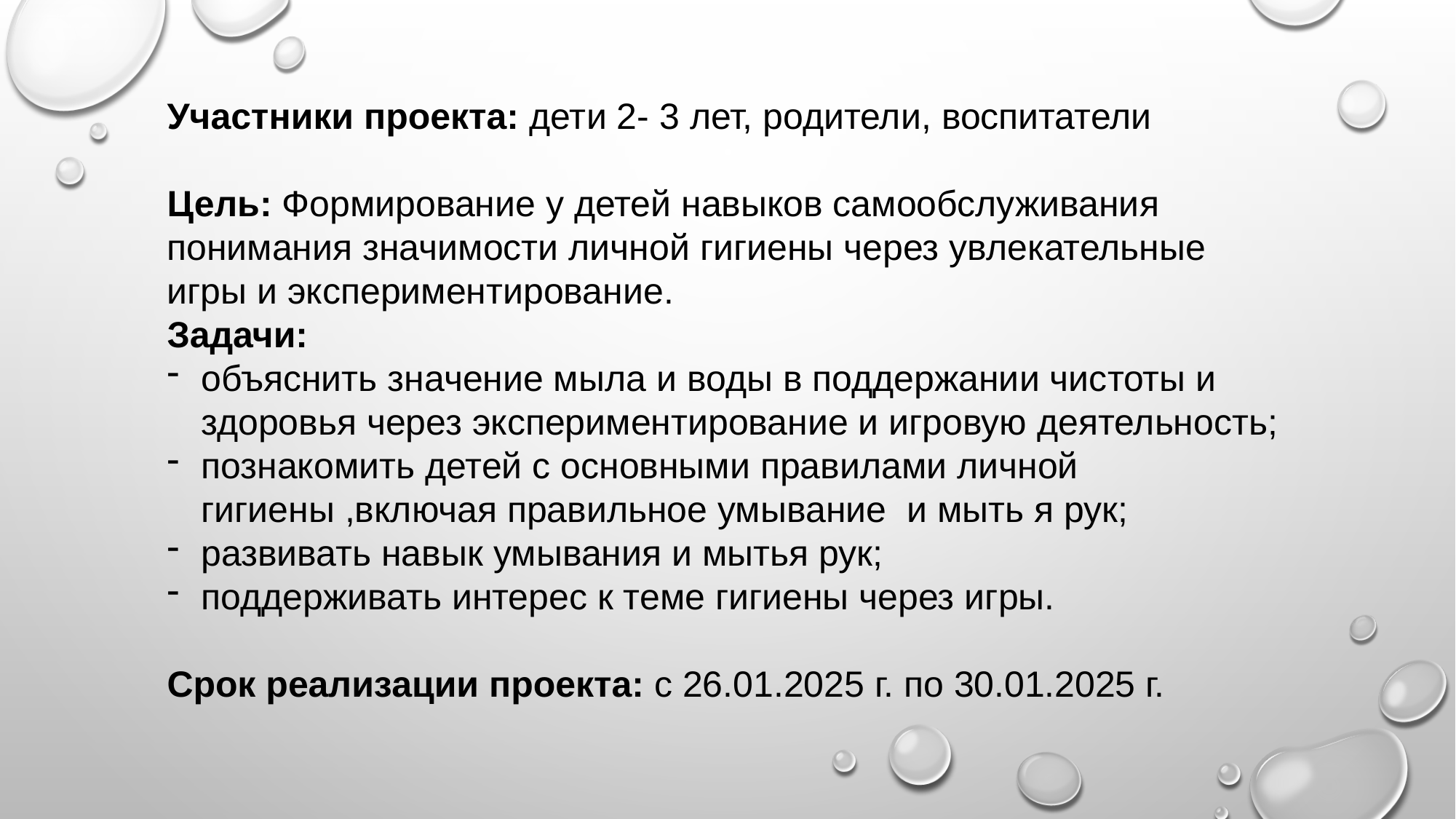

Участники проекта: дети 2- 3 лет, родители, воспитатели

Цель: Формирование у детей навыков самообслуживания понимания значимости личной гигиены через увлекательные
игры и экспериментирование.
Задачи:
объяснить значение мыла и воды в поддержании чистоты и здоровья через экспериментирование и игровую деятельность;
познакомить детей с основными правилами личной гигиены ,включая правильное умывание  и мыть я рук;
развивать навык умывания и мытья рук;
поддерживать интерес к теме гигиены через игры.

Срок реализации проекта: с 26.01.2025 г. по 30.01.2025 г.